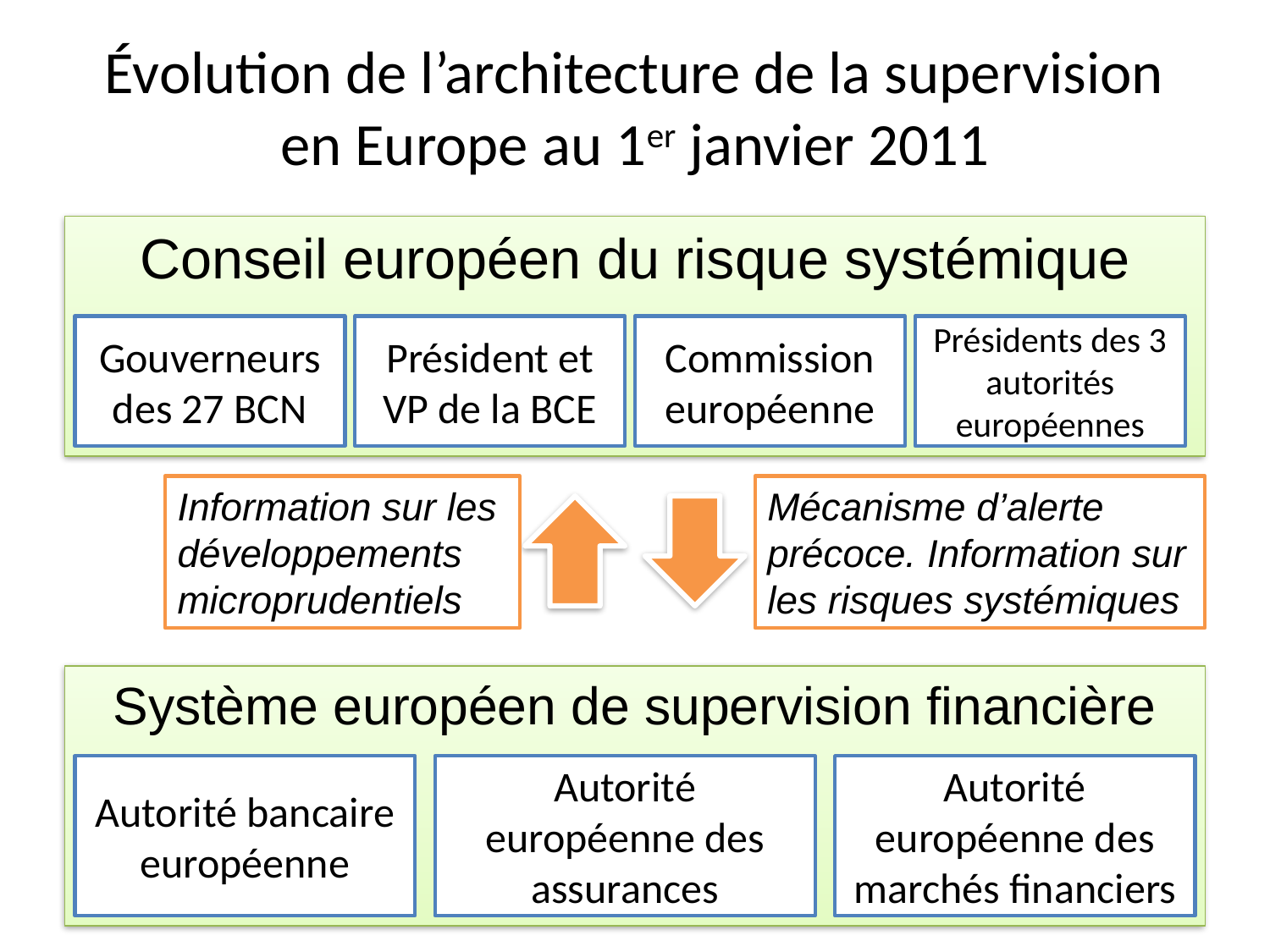

# Évolution de l’architecture de la supervision en Europe au 1er janvier 2011
Conseil européen du risque systémique
Gouverneurs des 27 BCN
Président et VP de la BCE
Commission européenne
Présidents des 3 autorités européennes
Information sur les développements microprudentiels
Mécanisme d’alerte précoce. Information sur les risques systémiques

Système européen de supervision financière
Autorité bancaire européenne
Autorité européenne des assurances
Autorité européenne des marchés financiers
17